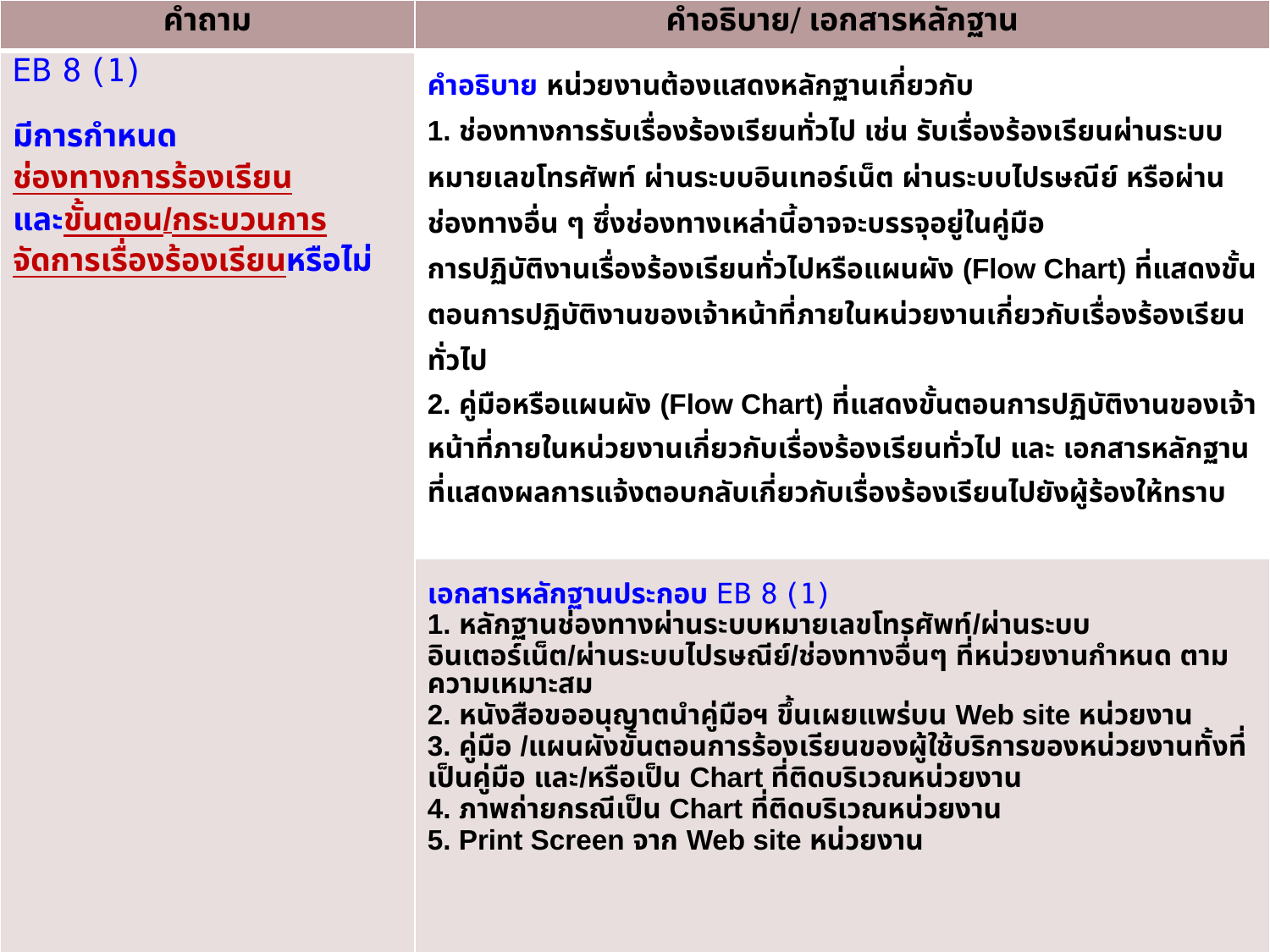

| คำถาม | คำอธิบาย/เอกสารหลักฐาน |
| --- | --- |
| EB 8 (1) มีการกำหนด ช่องทางการร้องเรียน และขั้นตอน/กระบวนการ จัดการเรื่องร้องเรียนหรือไม่ | คำอธิบาย หน่วยงานต้องแสดงหลักฐานเกี่ยวกับ 1. ช่องทางการรับเรื่องร้องเรียนทั่วไป เช่น รับเรื่องร้องเรียนผ่านระบบหมายเลขโทรศัพท์ ผ่านระบบอินเทอร์เน็ต ผ่านระบบไปรษณีย์ หรือผ่านช่องทางอื่น ๆ ซึ่งช่องทางเหล่านี้อาจจะบรรจุอยู่ในคู่มือ การปฏิบัติงานเรื่องร้องเรียนทั่วไปหรือแผนผัง (Flow Chart) ที่แสดงขั้นตอนการปฏิบัติงานของเจ้าหน้าที่ภายในหน่วยงานเกี่ยวกับเรื่องร้องเรียนทั่วไป 2. คู่มือหรือแผนผัง (Flow Chart) ที่แสดงขั้นตอนการปฏิบัติงานของเจ้าหน้าที่ภายในหน่วยงานเกี่ยวกับเรื่องร้องเรียนทั่วไป และ เอกสารหลักฐานที่แสดงผลการแจ้งตอบกลับเกี่ยวกับเรื่องร้องเรียนไปยังผู้ร้องให้ทราบ |
|  | เอกสารหลักฐานประกอบ EB 8 (1) 1. หลักฐานช่องทางผ่านระบบหมายเลขโทรศัพท์/ผ่านระบบอินเตอร์เน็ต/ผ่านระบบไปรษณีย์/ช่องทางอื่นๆ ที่หน่วยงานกำหนด ตามความเหมาะสม 2. หนังสือขออนุญาตนำคู่มือฯ ขึ้นเผยแพร่บน Web site หน่วยงาน 3. คู่มือ /แผนผังขั้นตอนการร้องเรียนของผู้ใช้บริการของหน่วยงานทั้งที่เป็นคู่มือ และ/หรือเป็น Chart ที่ติดบริเวณหน่วยงาน 4. ภาพถ่ายกรณีเป็น Chart ที่ติดบริเวณหน่วยงาน 5. Print Screen จาก Web site หน่วยงาน |